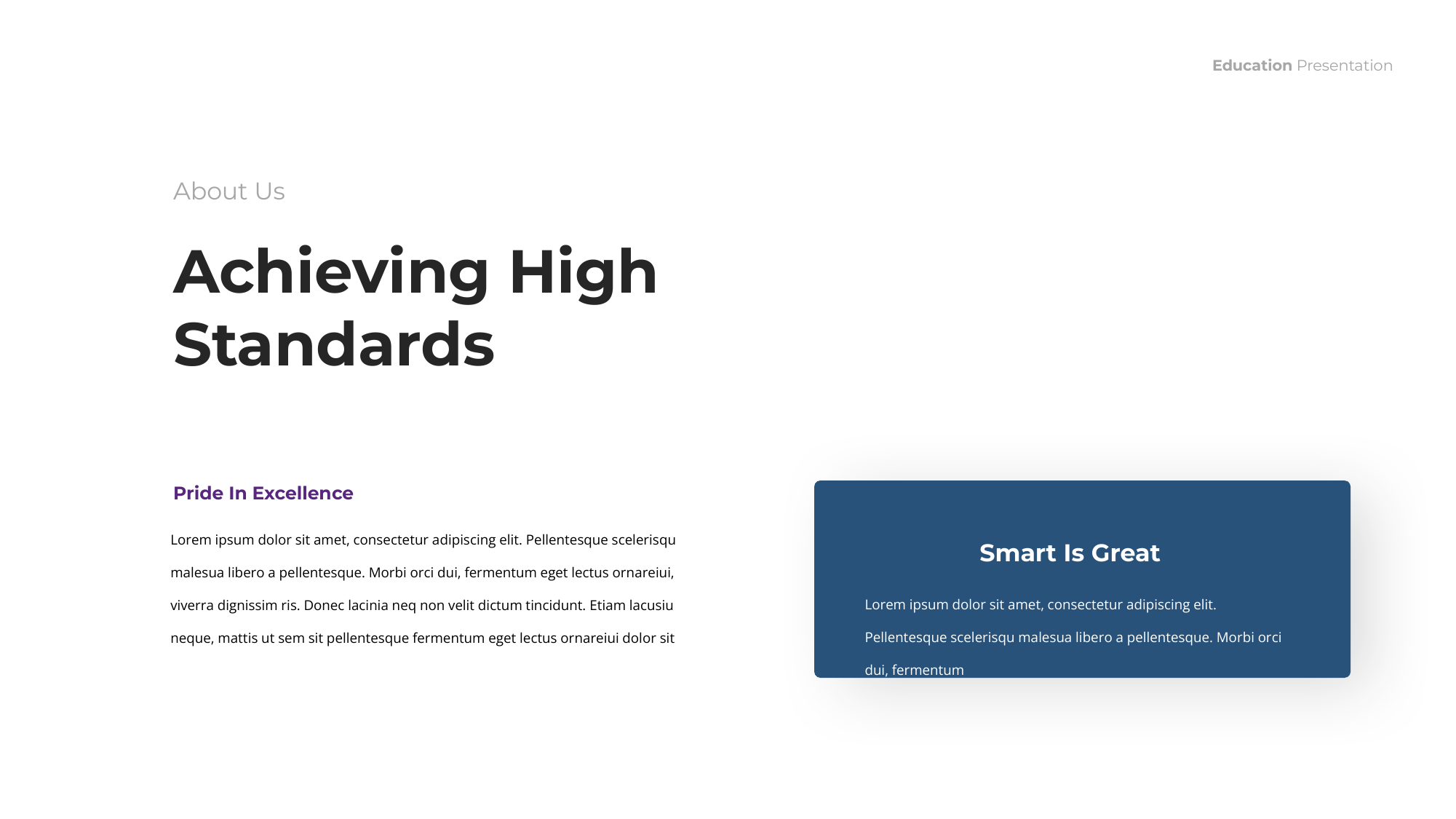

Education Presentation

About Us
Achieving High Standards
Pride In Excellence

Lorem ipsum dolor sit amet, consectetur adipiscing elit. Pellentesque scelerisqu malesua libero a pellentesque. Morbi orci dui, fermentum eget lectus ornareiui, viverra dignissim ris. Donec lacinia neq non velit dictum tincidunt. Etiam lacusiu neque, mattis ut sem sit pellentesque fermentum eget lectus ornareiui dolor sit
Smart Is Great
Lorem ipsum dolor sit amet, consectetur adipiscing elit. Pellentesque scelerisqu malesua libero a pellentesque. Morbi orci dui, fermentum